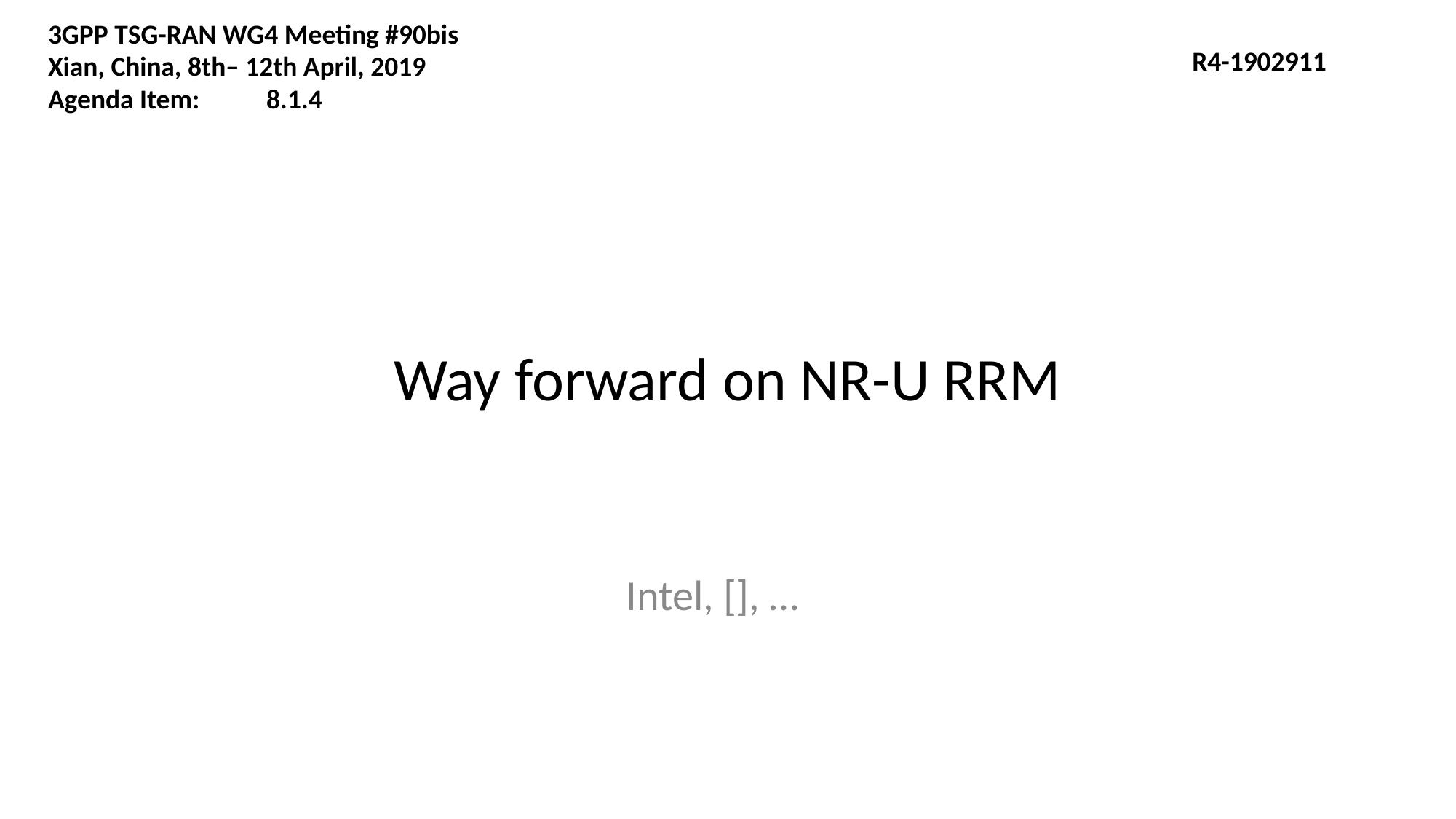

3GPP TSG-RAN WG4 Meeting #90bis	                                       Xian, China, 8th– 12th April, 2019
Agenda Item:	8.1.4
R4-1902911

# Way forward on NR-U RRM
Intel, [], …